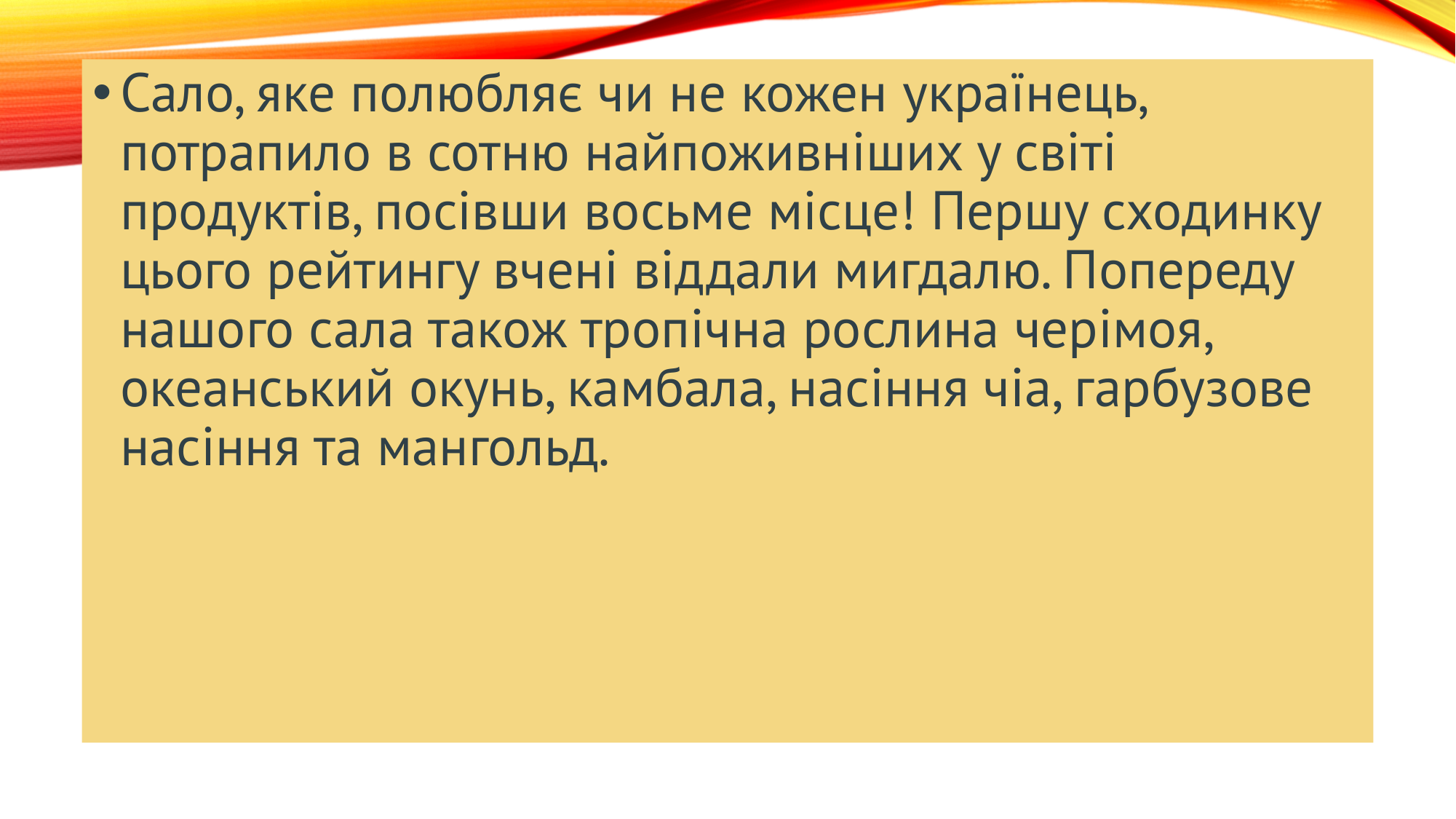

Сало, яке полюбляє чи не кожен українець, потрапило в сотню найпоживніших у світі продуктів, посівши восьме місце! Першу сходинку цього рейтингу вчені віддали мигдалю. Попереду нашого сала також тропічна рослина черімоя, океанський окунь, камбала, насіння чіа, гарбузове насіння та мангольд.